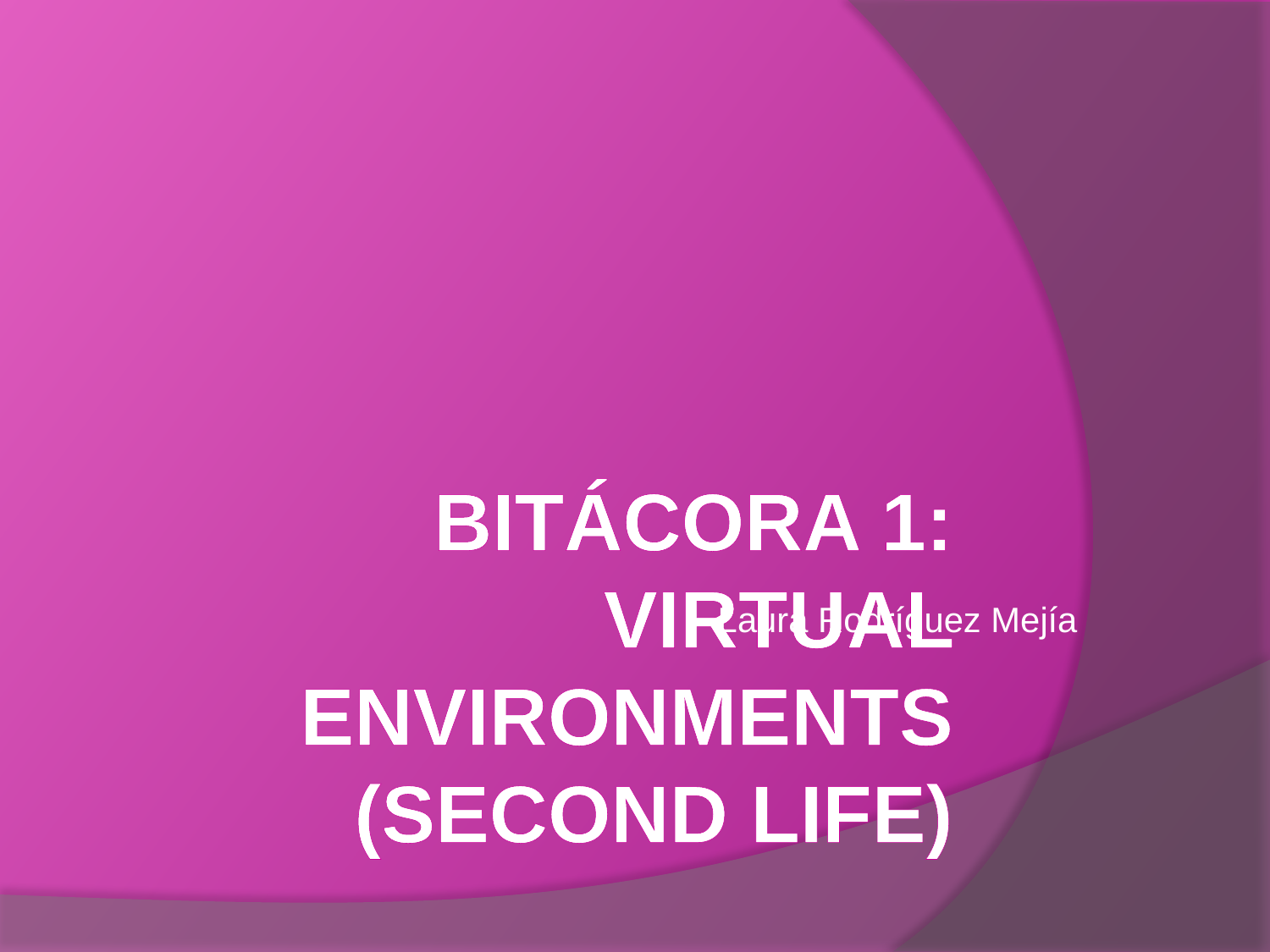

Laura Rodríguez Mejía
# Bitácora 1: Virtual Environments (Second Life)